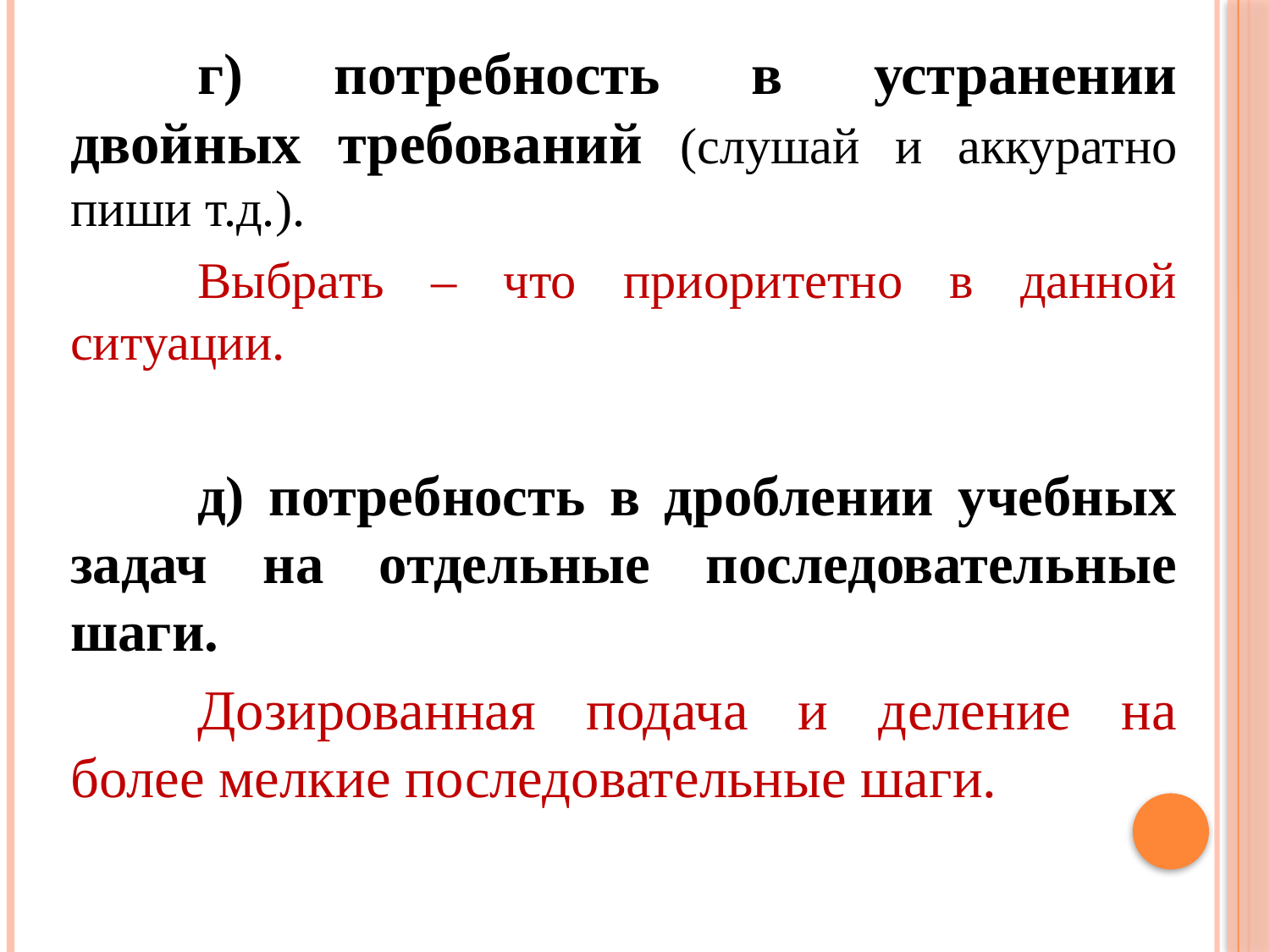

г) потребность в устранении двойных требований (слушай и аккуратно пиши т.д.).
		Выбрать – что приоритетно в данной ситуации.

		д) потребность в дроблении учебных задач на отдельные последовательные шаги.
		Дозированная подача и деление на более мелкие последовательные шаги.